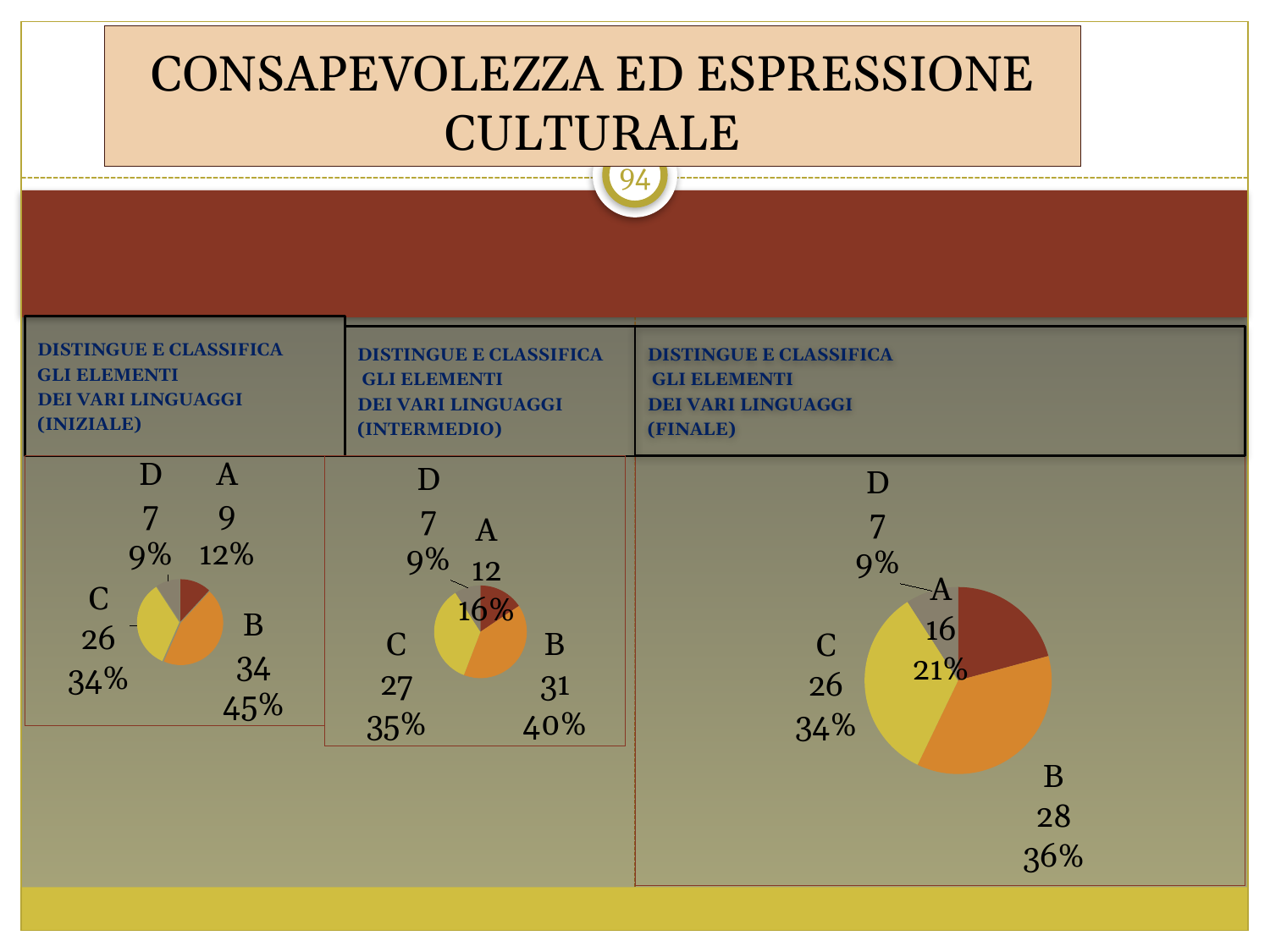

# CONSAPEVOLEZZA ED ESPRESSIONE CULTURALE
94
DISTINGUE E CLASSIFICA
GLI ELEMENTI
DEI VARI LINGUAGGI
(INIZIALE)
DISTINGUE E CLASSIFICA
 GLI ELEMENTI
DEI VARI LINGUAGGI
(INTERMEDIO)
DISTINGUE E CLASSIFICA
 GLI ELEMENTI
DEI VARI LINGUAGGI
(FINALE)

### Chart

| Category | Vendite |
|---|---|
| A | 9.0 |
| B | 34.0 |
| C | 26.0 |
| D | 7.0 |

### Chart

| Category | Vendite |
|---|---|
| A | 12.0 |
| B | 31.0 |
| C | 27.0 |
| D | 7.0 |

### Chart

| Category | Vendite |
|---|---|
| A | 16.0 |
| B | 28.0 |
| C | 26.0 |
| D | 7.0 |